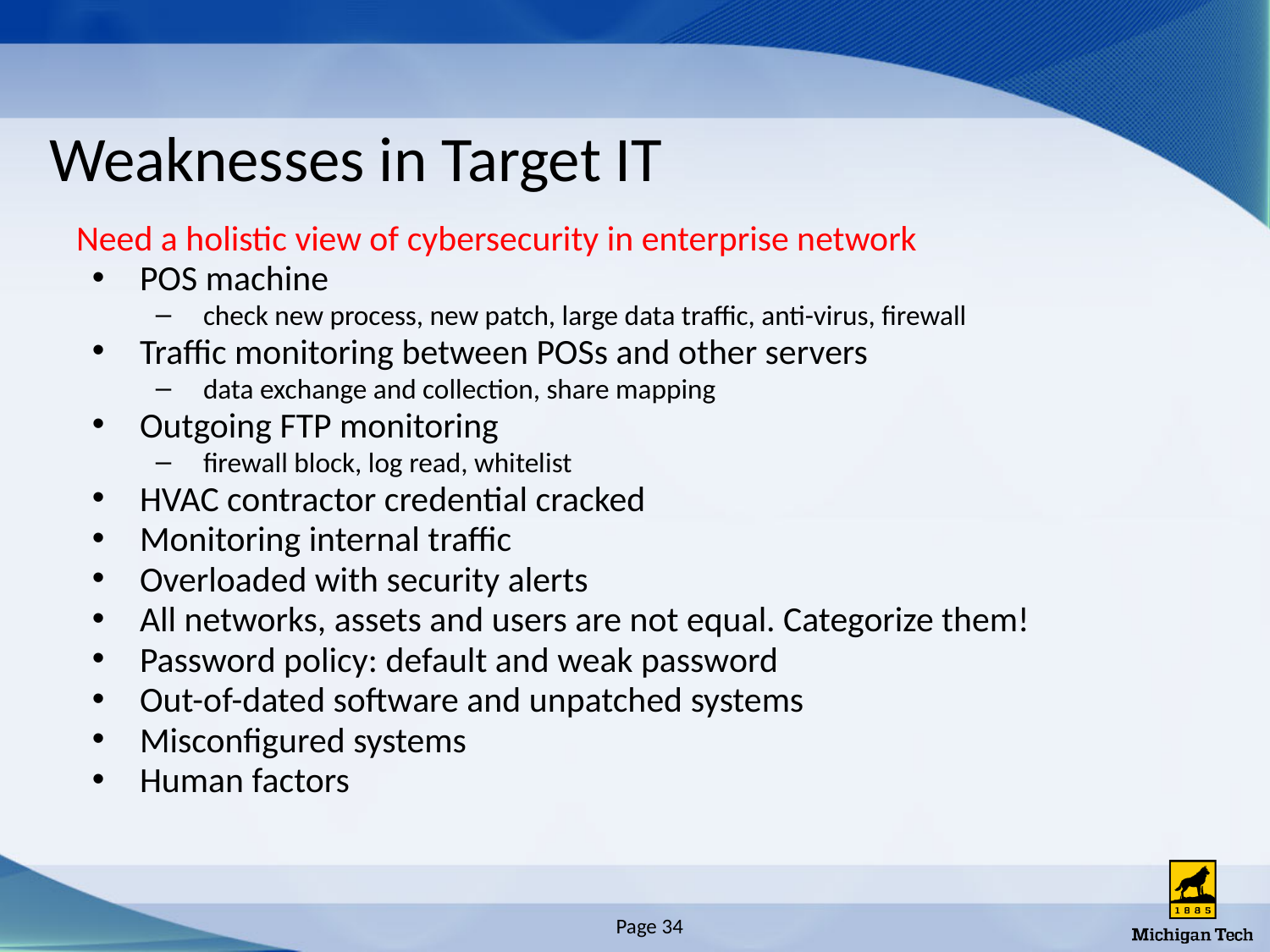

# Weaknesses in Target IT
Need a holistic view of cybersecurity in enterprise network
POS machine
check new process, new patch, large data traffic, anti-virus, firewall
Traffic monitoring between POSs and other servers
data exchange and collection, share mapping
Outgoing FTP monitoring
firewall block, log read, whitelist
HVAC contractor credential cracked
Monitoring internal traffic
Overloaded with security alerts
All networks, assets and users are not equal. Categorize them!
Password policy: default and weak password
Out-of-dated software and unpatched systems
Misconfigured systems
Human factors